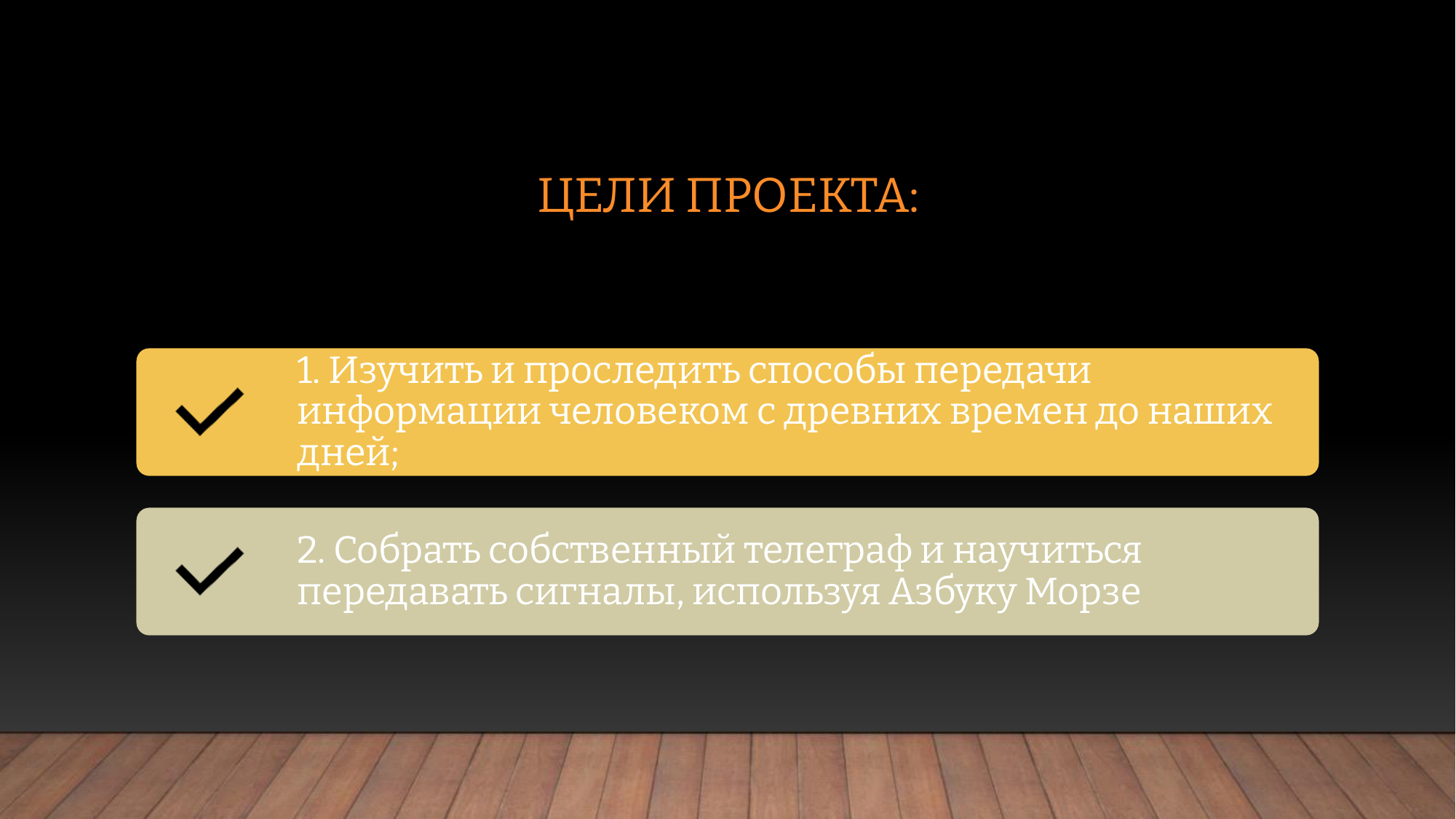

# Цели проекта:
1. Изучить и проследить способы передачи информации человеком с древних времен до наших дней;
2. Собрать собственный телеграф и научиться передавать сигналы, используя Азбуку Морзе